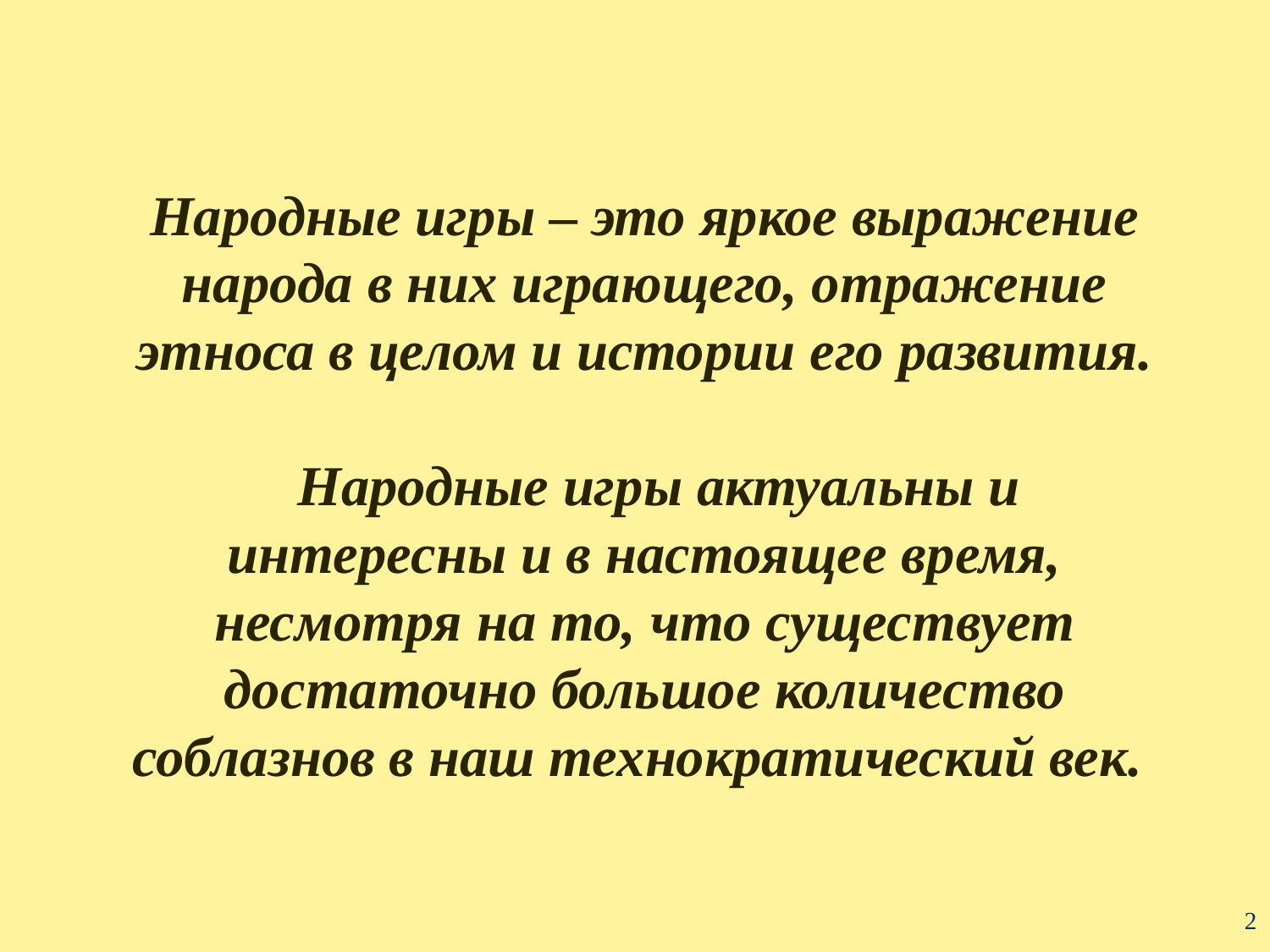

# Народные игры – это яркое выражение народа в них играющего, отражение этноса в целом и истории его развития. Народные игры актуальны и интересны и в настоящее время, несмотря на то, что существует достаточно большое количество соблазнов в наш технократический век.
2